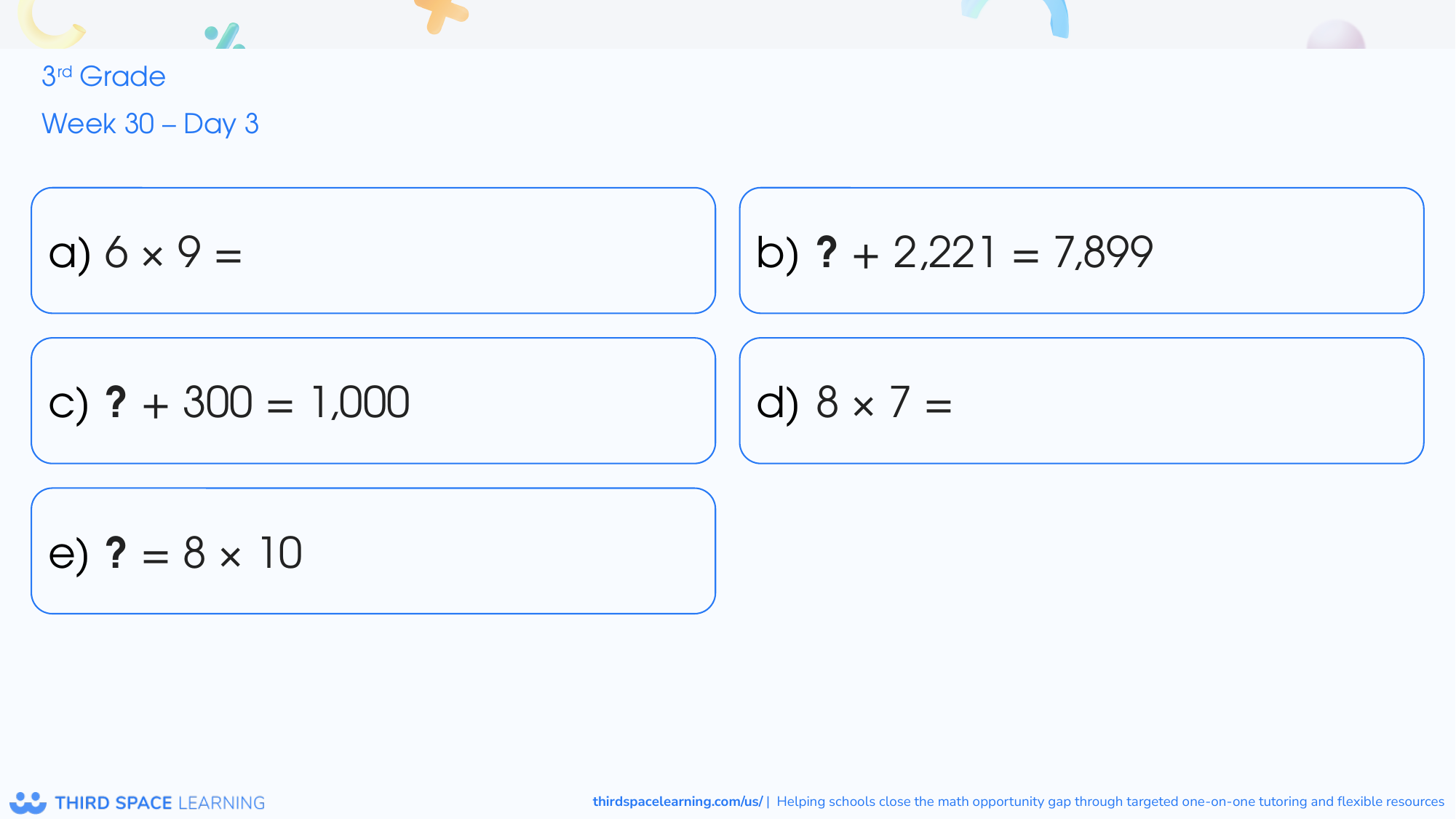

3rd Grade
Week 30 – Day 3
6 × 9 =
? + 2,221 = 7,899
? + 300 = 1,000
8 × 7 =
? = 8 × 10